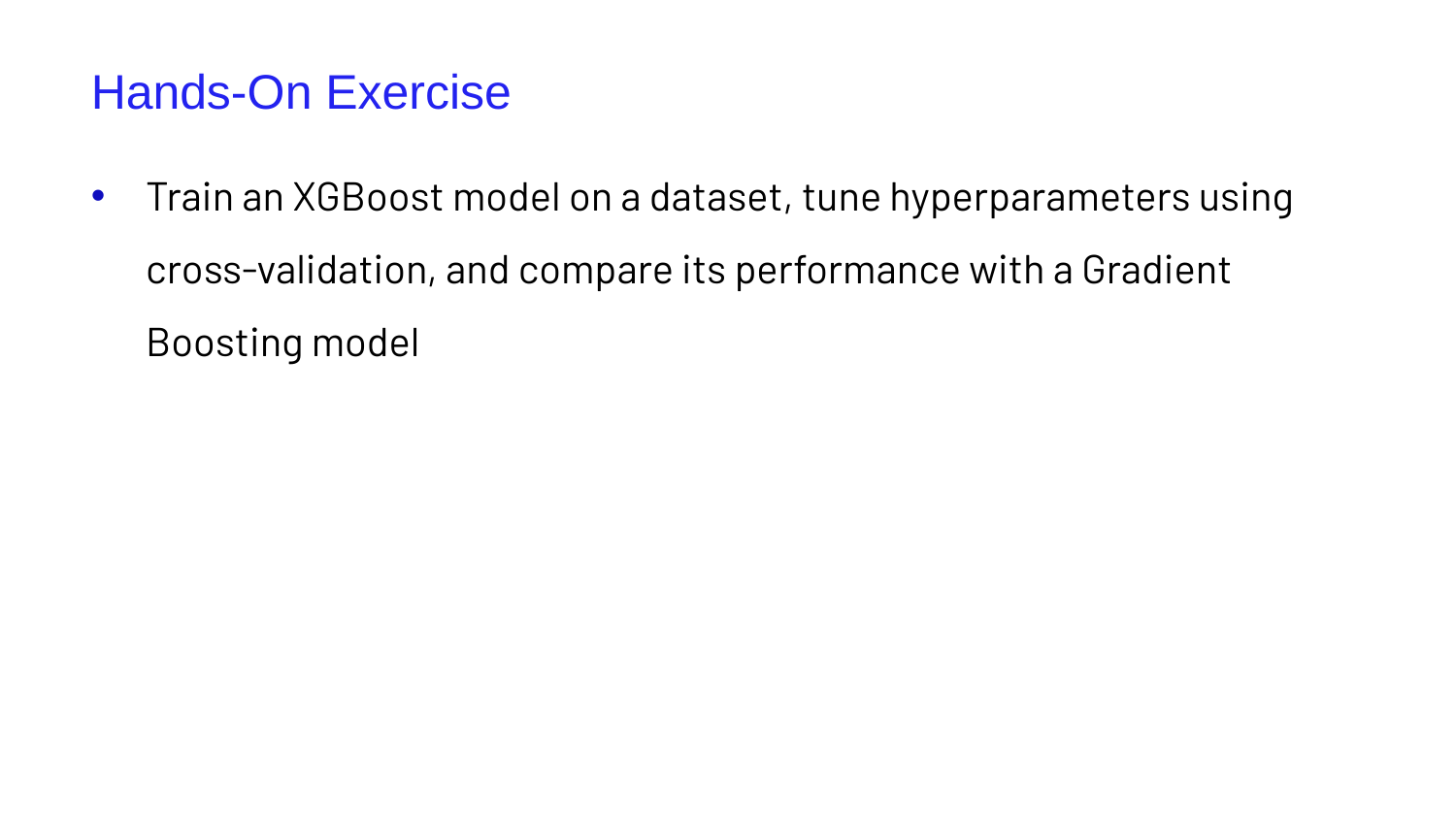

Hands-On Exercise
Train an XGBoost model on a dataset, tune hyperparameters using cross-validation, and compare its performance with a Gradient Boosting model